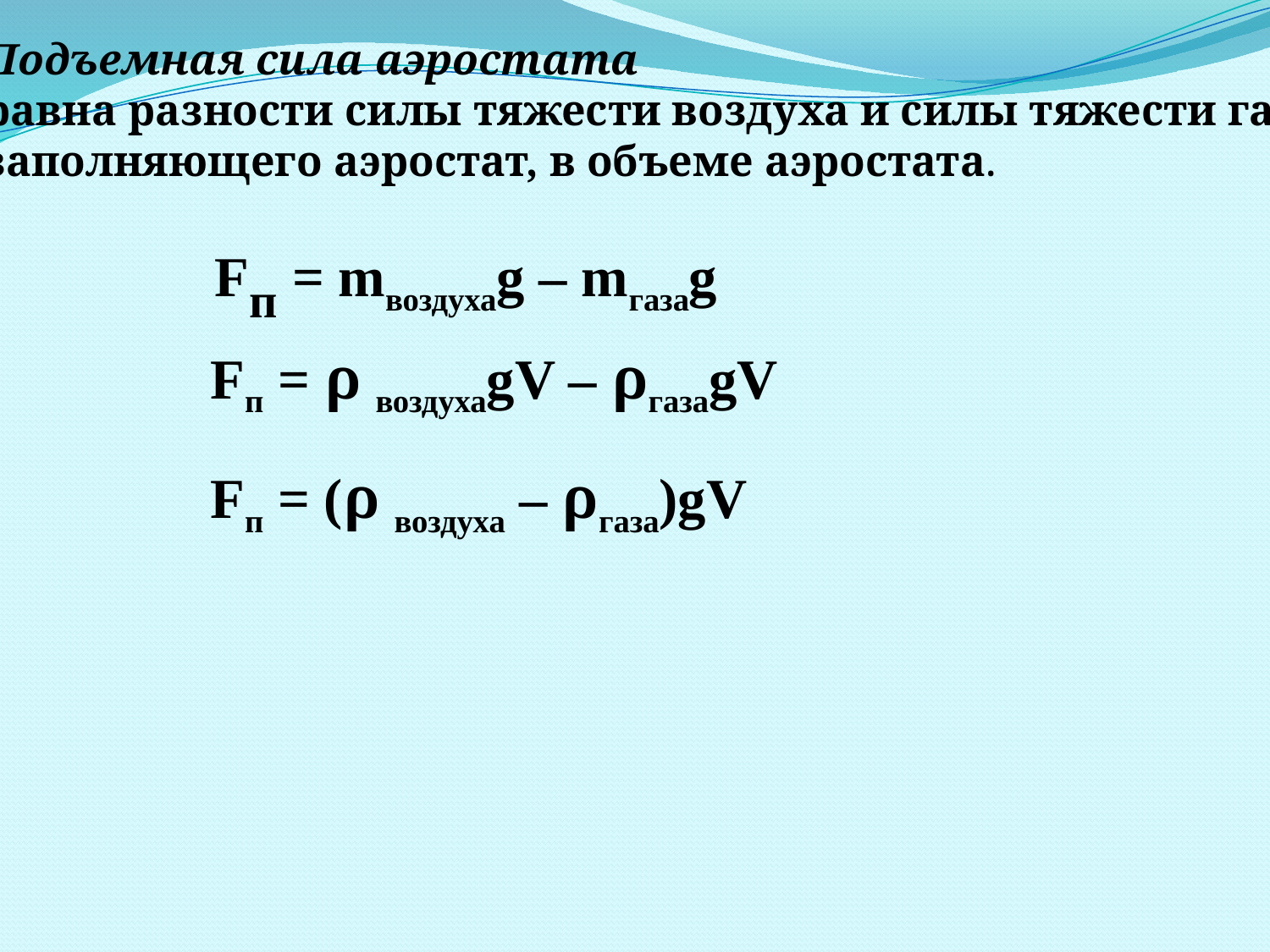

Подъемная сила аэростата
равна разности силы тяжести воздуха и силы тяжести газа,
заполняющего аэростат, в объеме аэростата.
Fп = mвоздухаg – mгазаg

Fп = ρ воздухаgV – ρгазаgV

Fп = (ρ воздуха – ρгаза)gV